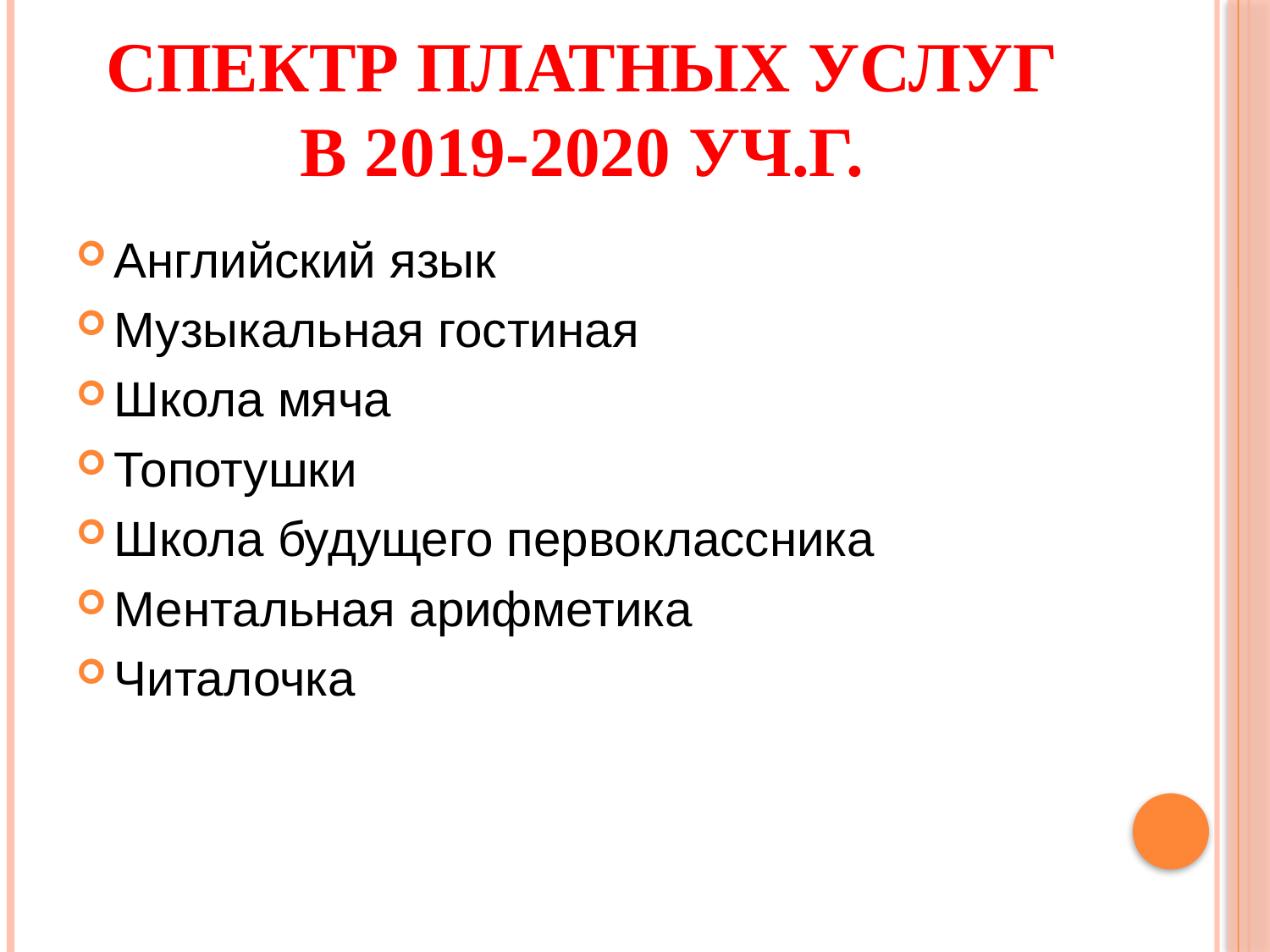

# Спектр платных услуг в 2019-2020 уч.г.
Английский язык
Музыкальная гостиная
Школа мяча
Топотушки
Школа будущего первоклассника
Ментальная арифметика
Читалочка